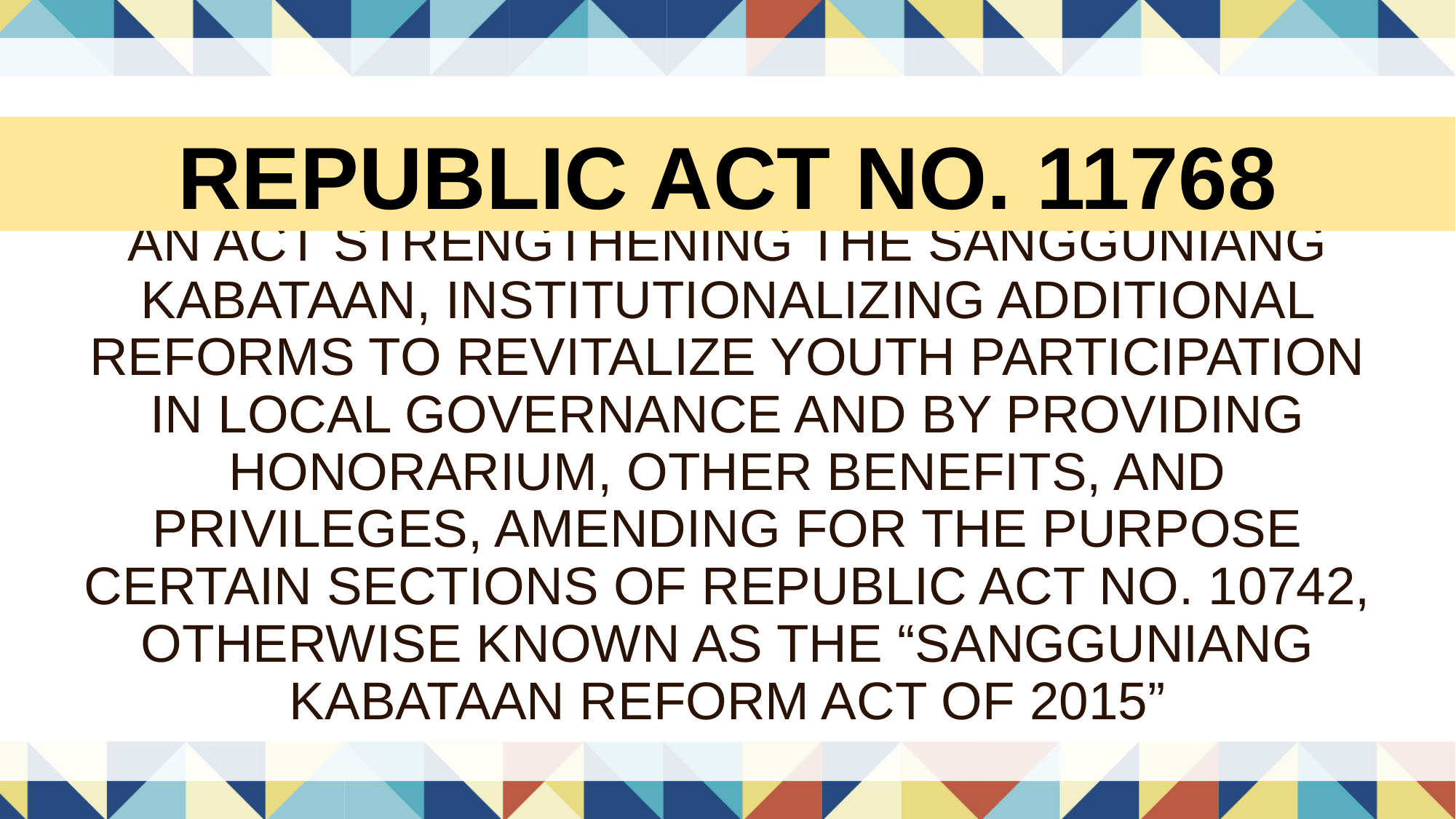

REPUBLIC ACT NO. 11768
# AN ACT STRENGTHENING THE SANGGUNIANG KABATAAN, INSTITUTIONALIZING ADDITIONAL REFORMS TO REVITALIZE YOUTH PARTICIPATION IN LOCAL GOVERNANCE AND BY PROVIDING HONORARIUM, OTHER BENEFITS, AND PRIVILEGES, AMENDING FOR THE PURPOSE CERTAIN SECTIONS OF REPUBLIC ACT NO. 10742, OTHERWISE KNOWN AS THE “SANGGUNIANG KABATAAN REFORM ACT OF 2015”